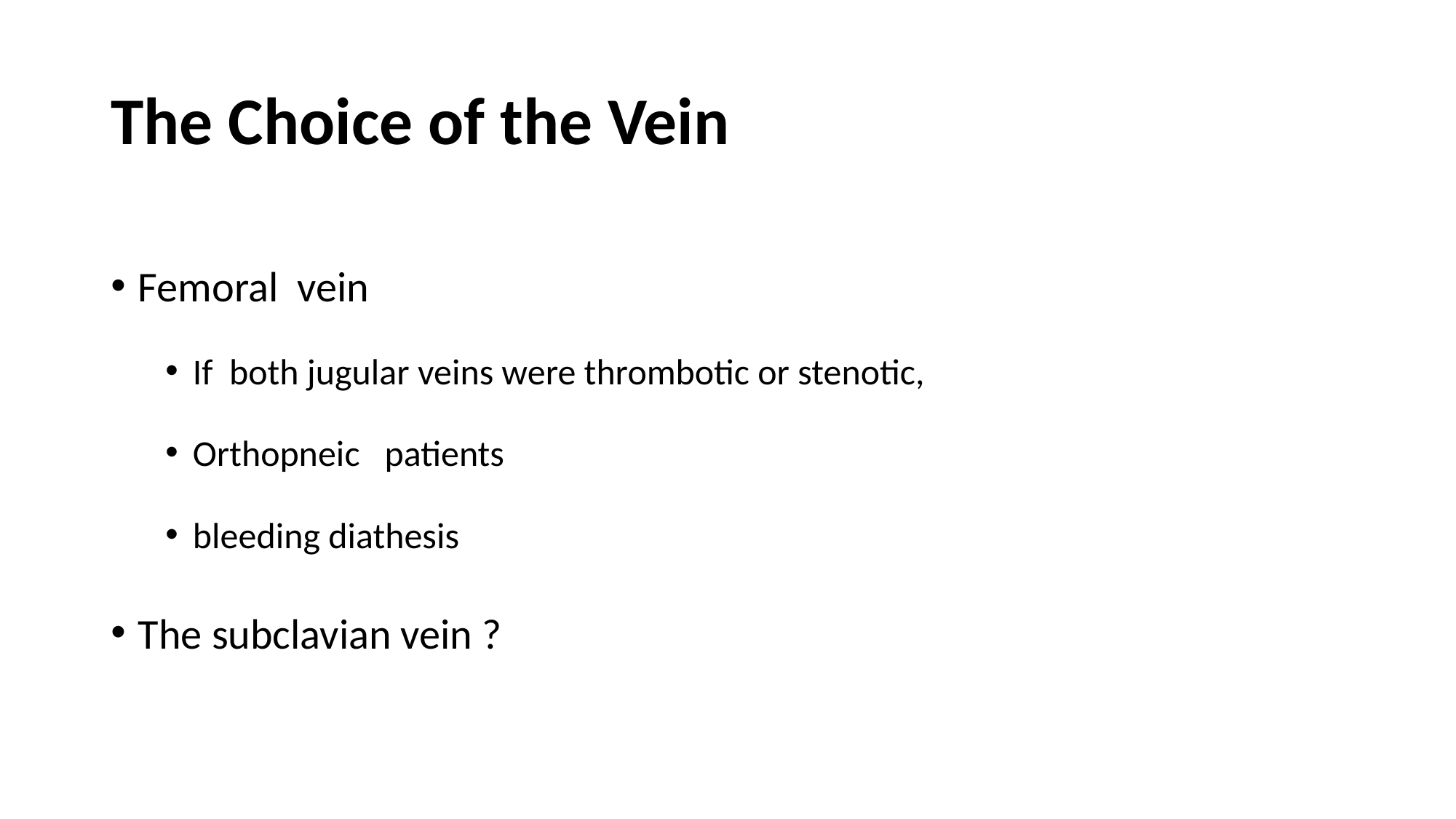

# The Choice of the Vein
Femoral  vein
If  both jugular veins were thrombotic or stenotic,
Orthopneic   patients
bleeding diathesis
The subclavian vein ?